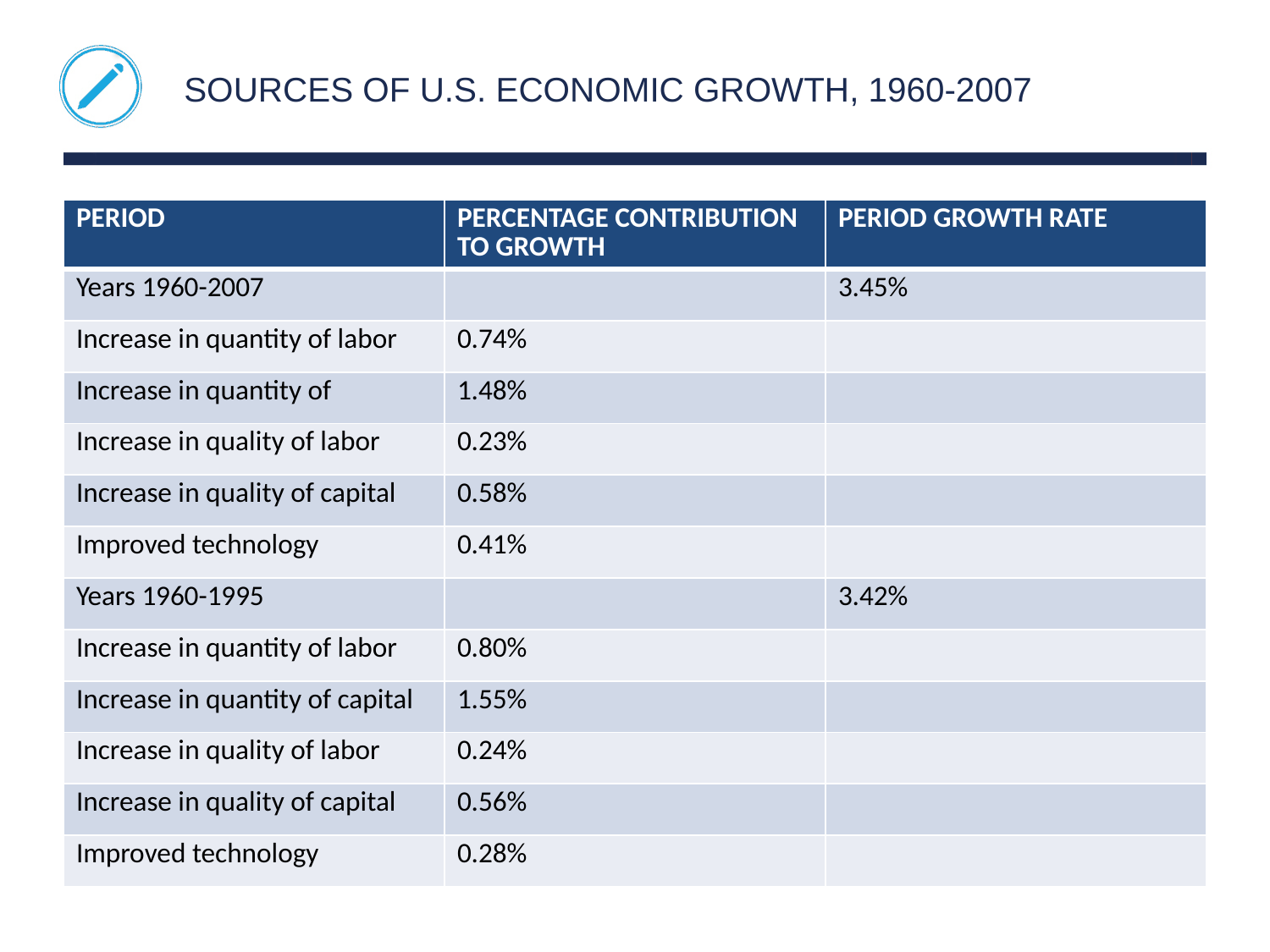

# Sources of U.S. Economic Growth, 1960-2007
| PERIOD | PERCENTAGE CONTRIBUTION TO GROWTH | PERIOD GROWTH RATE |
| --- | --- | --- |
| Years 1960-2007 |  | 3.45% |
| Increase in quantity of labor | 0.74% |  |
| Increase in quantity of | 1.48% |  |
| Increase in quality of labor | 0.23% |  |
| Increase in quality of capital | 0.58% |  |
| Improved technology | 0.41% |  |
| Years 1960-1995 |  | 3.42% |
| Increase in quantity of labor | 0.80% |  |
| Increase in quantity of capital | 1.55% |  |
| Increase in quality of labor | 0.24% |  |
| Increase in quality of capital | 0.56% |  |
| Improved technology | 0.28% |  |